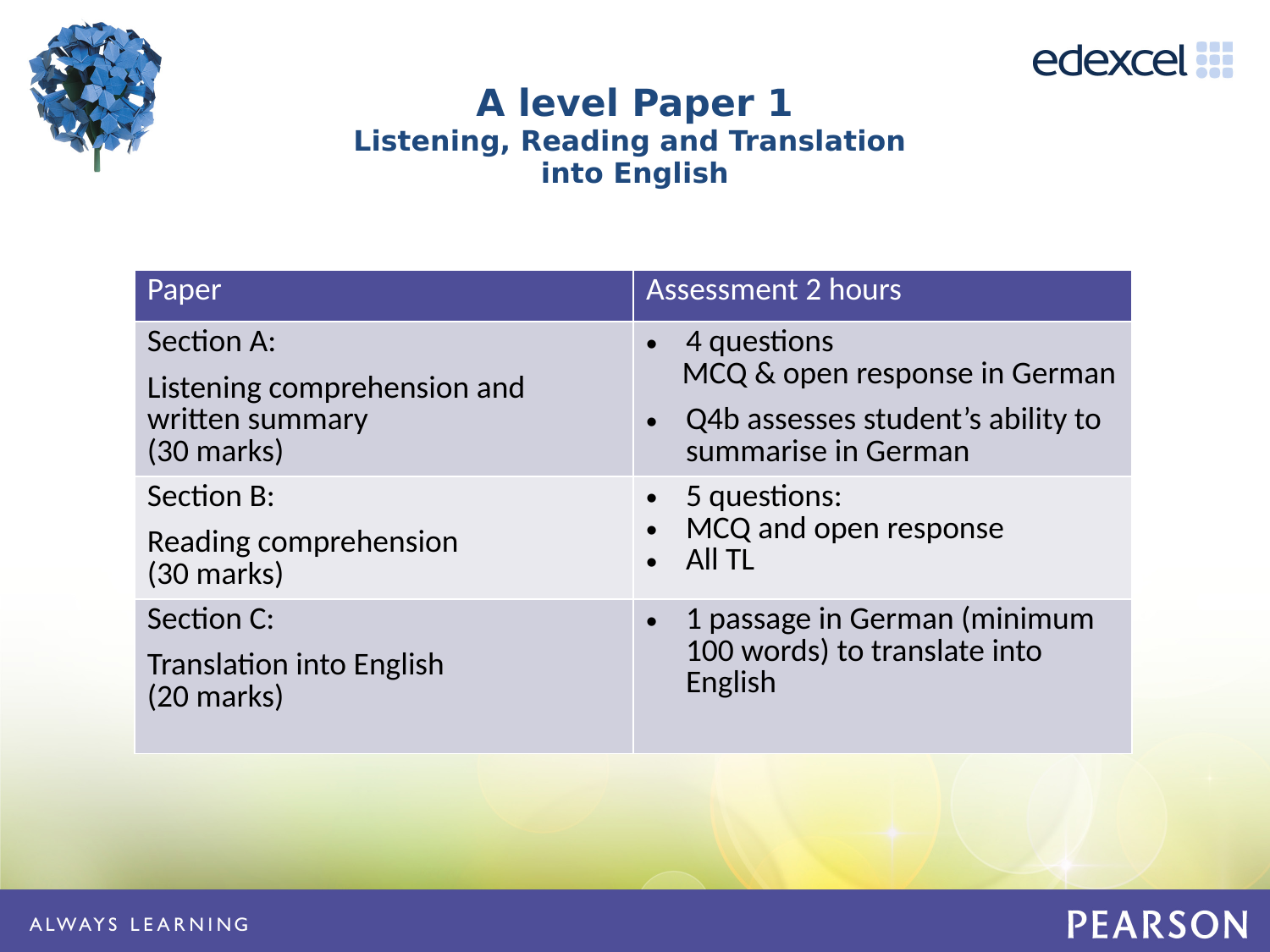

# A level Paper 1 Listening, Reading and Translation into English
| Paper | Assessment 2 hours |
| --- | --- |
| Section A: Listening comprehension and written summary (30 marks) | 4 questions MCQ & open response in German Q4b assesses student’s ability to summarise in German |
| Section B: Reading comprehension (30 marks) | 5 questions: MCQ and open response All TL |
| Section C: Translation into English (20 marks) | 1 passage in German (minimum 100 words) to translate into English |